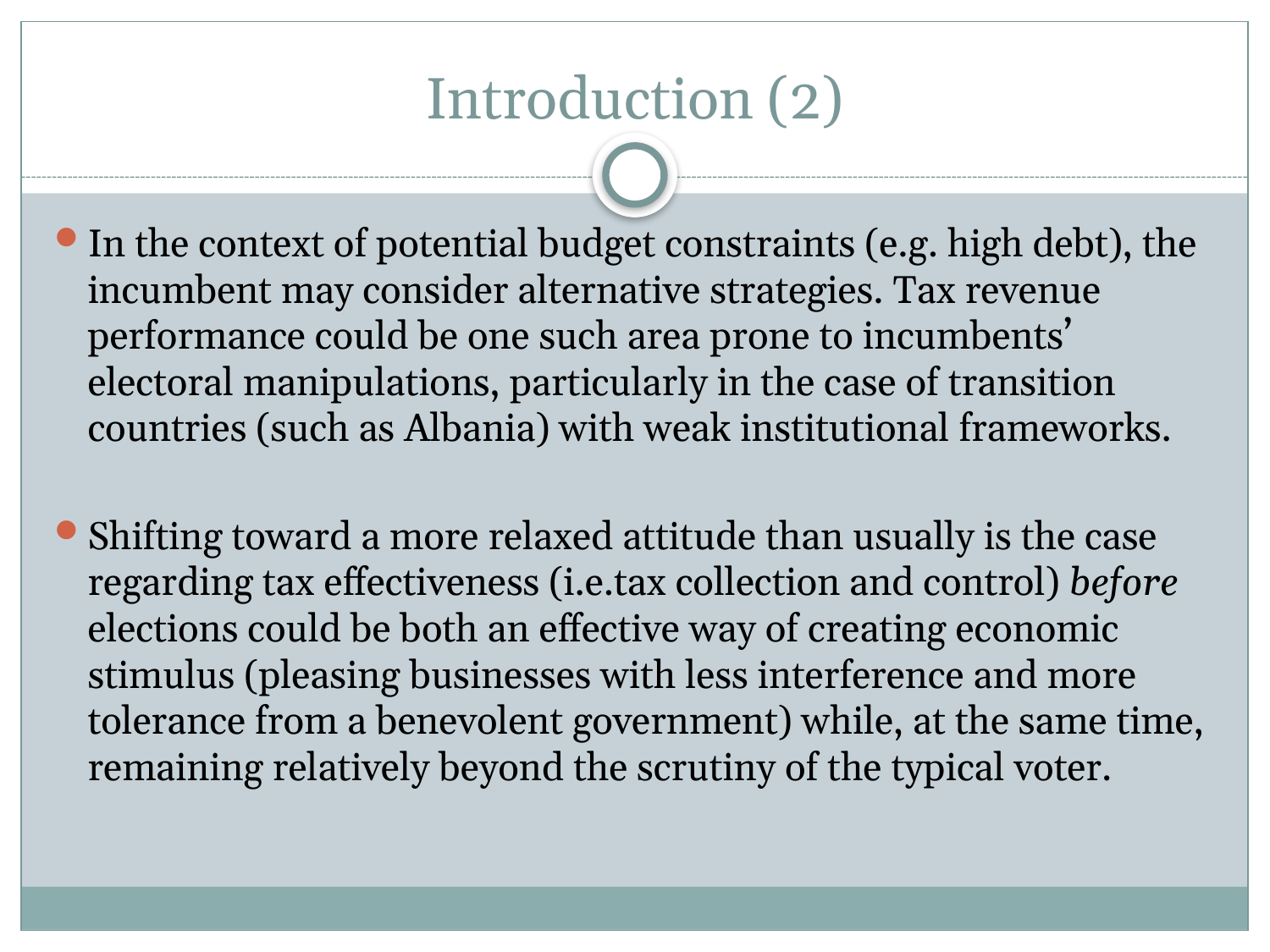

# Introduction (2)
In the context of potential budget constraints (e.g. high debt), the incumbent may consider alternative strategies. Tax revenue performance could be one such area prone to incumbents’ electoral manipulations, particularly in the case of transition countries (such as Albania) with weak institutional frameworks.

Shifting toward a more relaxed attitude than usually is the case regarding tax effectiveness (i.e.tax collection and control) before elections could be both an effective way of creating economic stimulus (pleasing businesses with less interference and more tolerance from a benevolent government) while, at the same time, remaining relatively beyond the scrutiny of the typical voter.